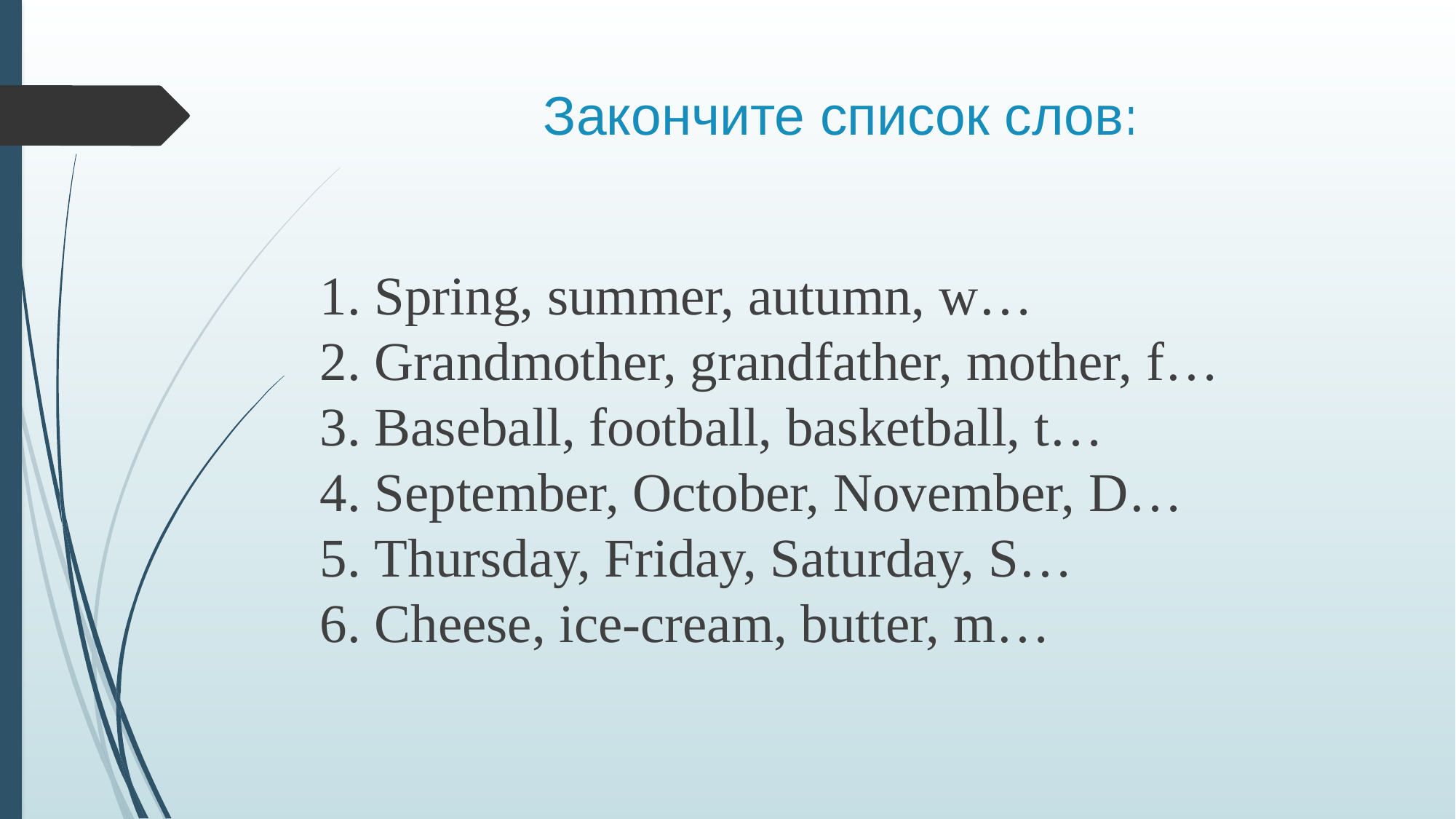

# Закончите список слов:
1. Spring, summer, autumn, w…
2. Grandmother, grandfather, mother, f…
3. Baseball, football, basketball, t…
4. September, October, November, D…
5. Thursday, Friday, Saturday, S…
6. Cheese, ice-cream, butter, m…